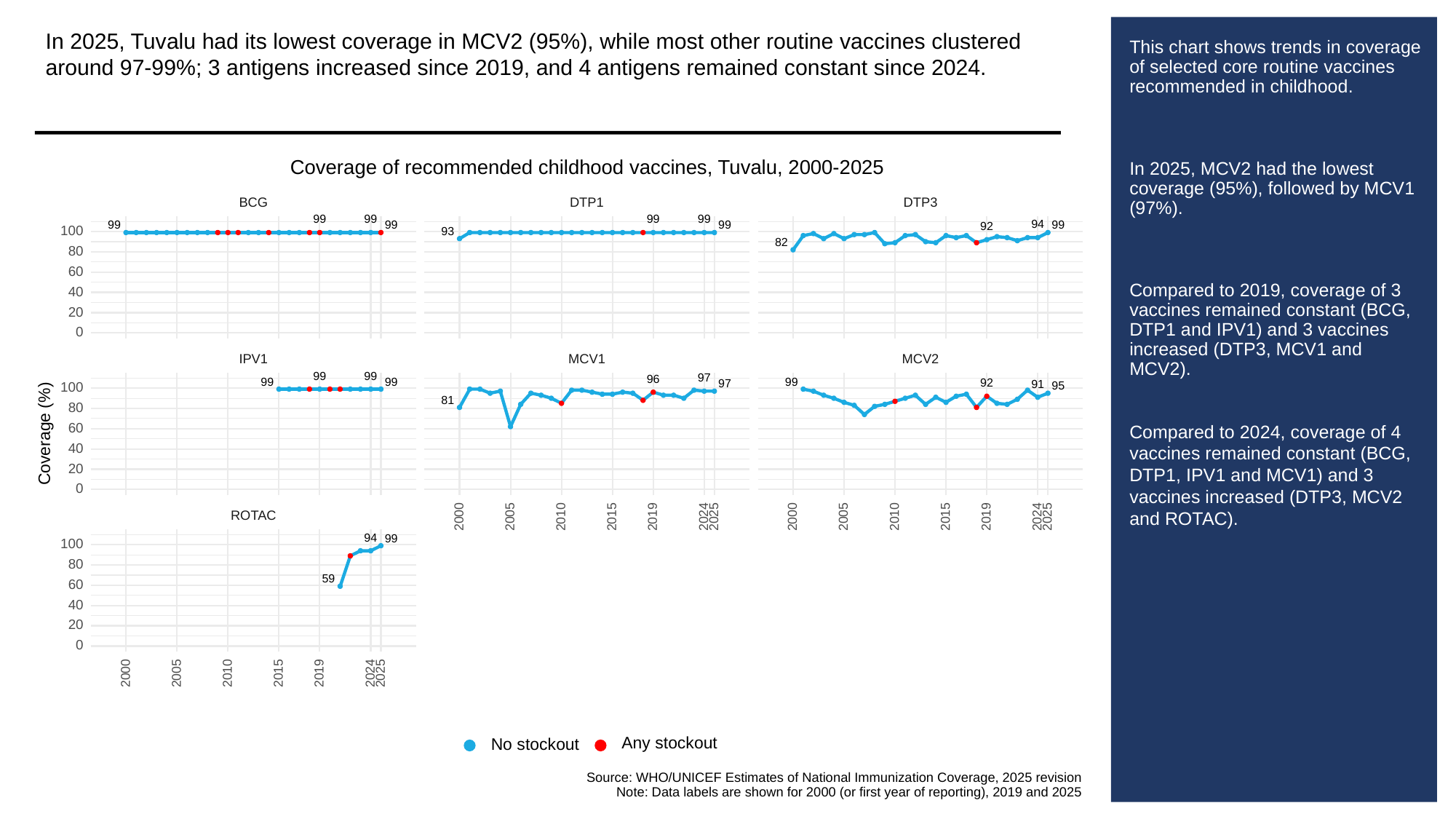

In 2025, Tuvalu had its lowest coverage in MCV2 (95%), while most other routine vaccines clustered around 97-99%; 3 antigens increased since 2019, and 4 antigens remained constant since 2024.
# This chart shows trends in coverage of selected core routine vaccines recommended in childhood.

In 2025, MCV2 had the lowest coverage (95%), followed by MCV1 (97%).

Compared to 2019, coverage of 3 vaccines remained constant (BCG, DTP1 and IPV1) and 3 vaccines increased (DTP3, MCV1 and MCV2).

Compared to 2024, coverage of 4 vaccines remained constant (BCG, DTP1, IPV1 and MCV1) and 3 vaccines increased (DTP3, MCV2 and ROTAC).

Coverage of recommended childhood vaccines, Tuvalu, 2000-2025
BCG
DTP3
DTP1
99
99
99
99

94

99
99
99
99
92
100
93

82

80

60

40

20

0

MCV1
MCV2
IPV1
99
99

97
96

99
99
99
92
97
91
95
100

81

80

60

Coverage (%)

40

20

0

ROTAC
2000
2005
2010
2015
2019
2024
2025
2000
2005
2010
2015
2019
2024
2025

94

99
100

80

59
60

40

20

0

2000
2005
2010
2015
2019
2024
2025
Any stockout
No stockout

Source: WHO/UNICEF Estimates of National Immunization Coverage, 2025 revision
Note: Data labels are shown for 2000 (or first year of reporting), 2019 and 2025